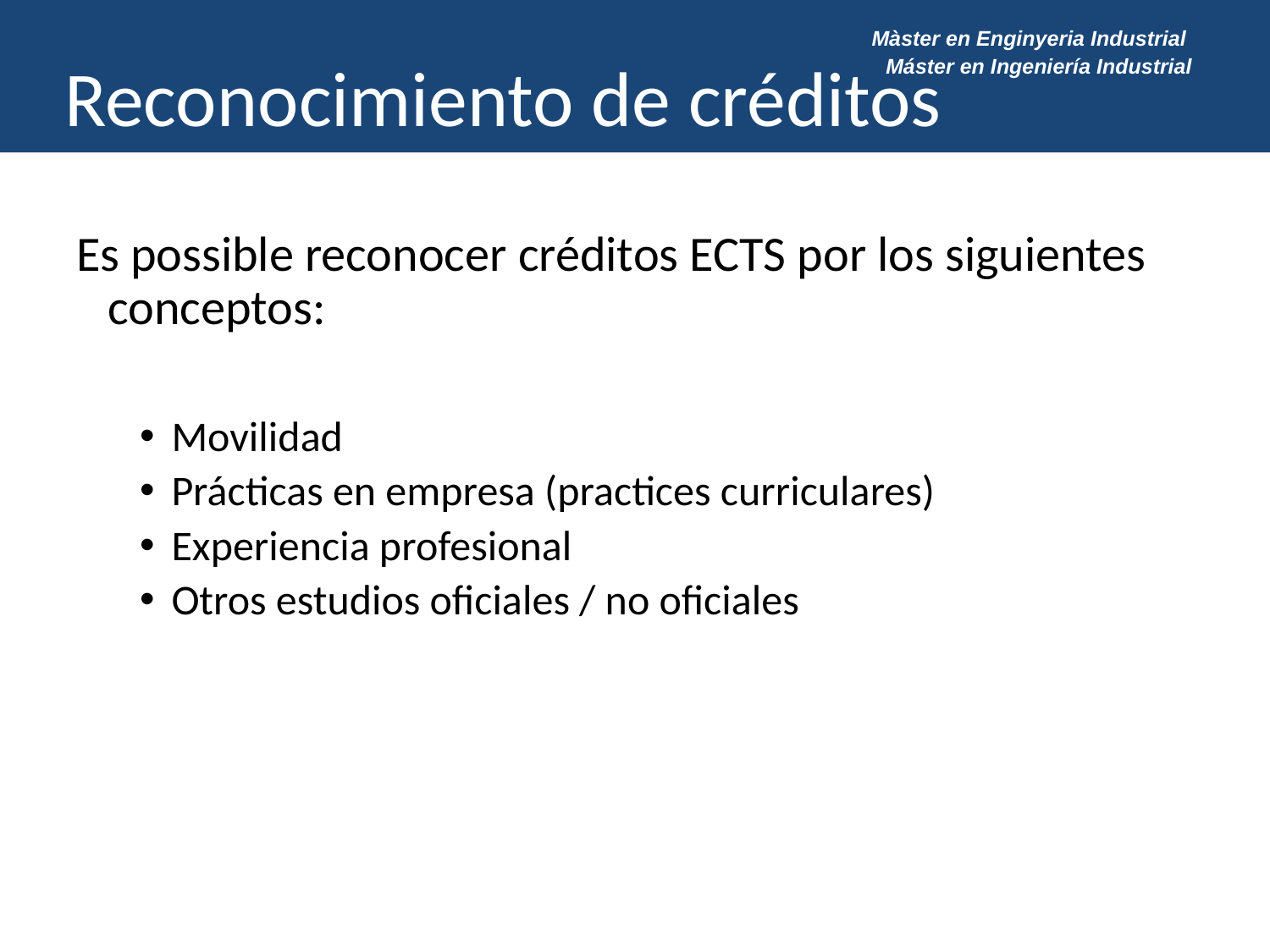

# Reconocimiento de créditos
Es possible reconocer créditos ECTS por los siguientes conceptos:

Movilidad
Prácticas en empresa (practices curriculares)
Experiencia profesional
Otros estudios oficiales / no oficiales